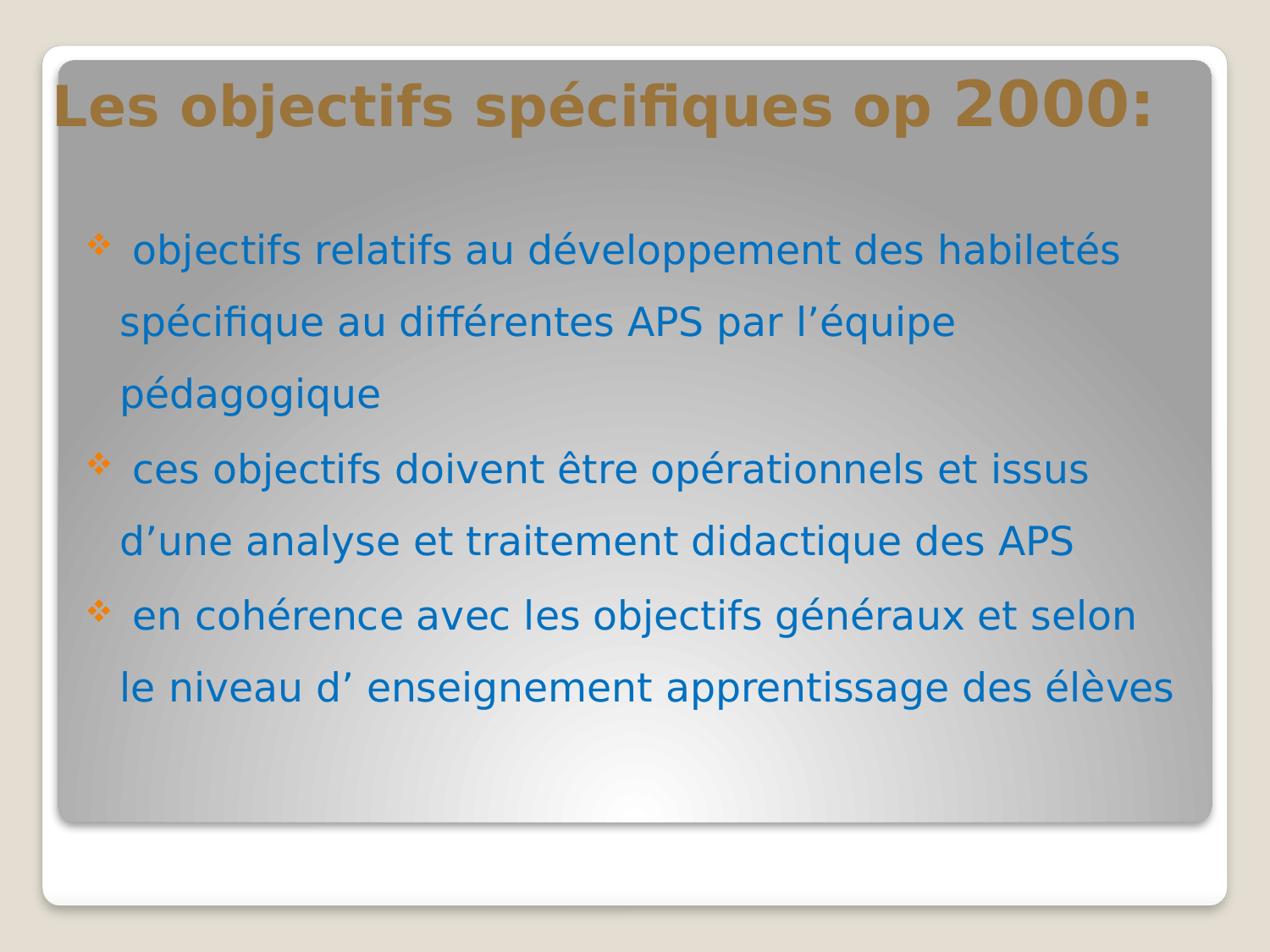

# Les objectifs spécifiques op 2000:
 objectifs relatifs au développement des habiletés spécifique au différentes APS par l’équipe pédagogique
 ces objectifs doivent être opérationnels et issus d’une analyse et traitement didactique des APS
 en cohérence avec les objectifs généraux et selon le niveau d’ enseignement apprentissage des élèves